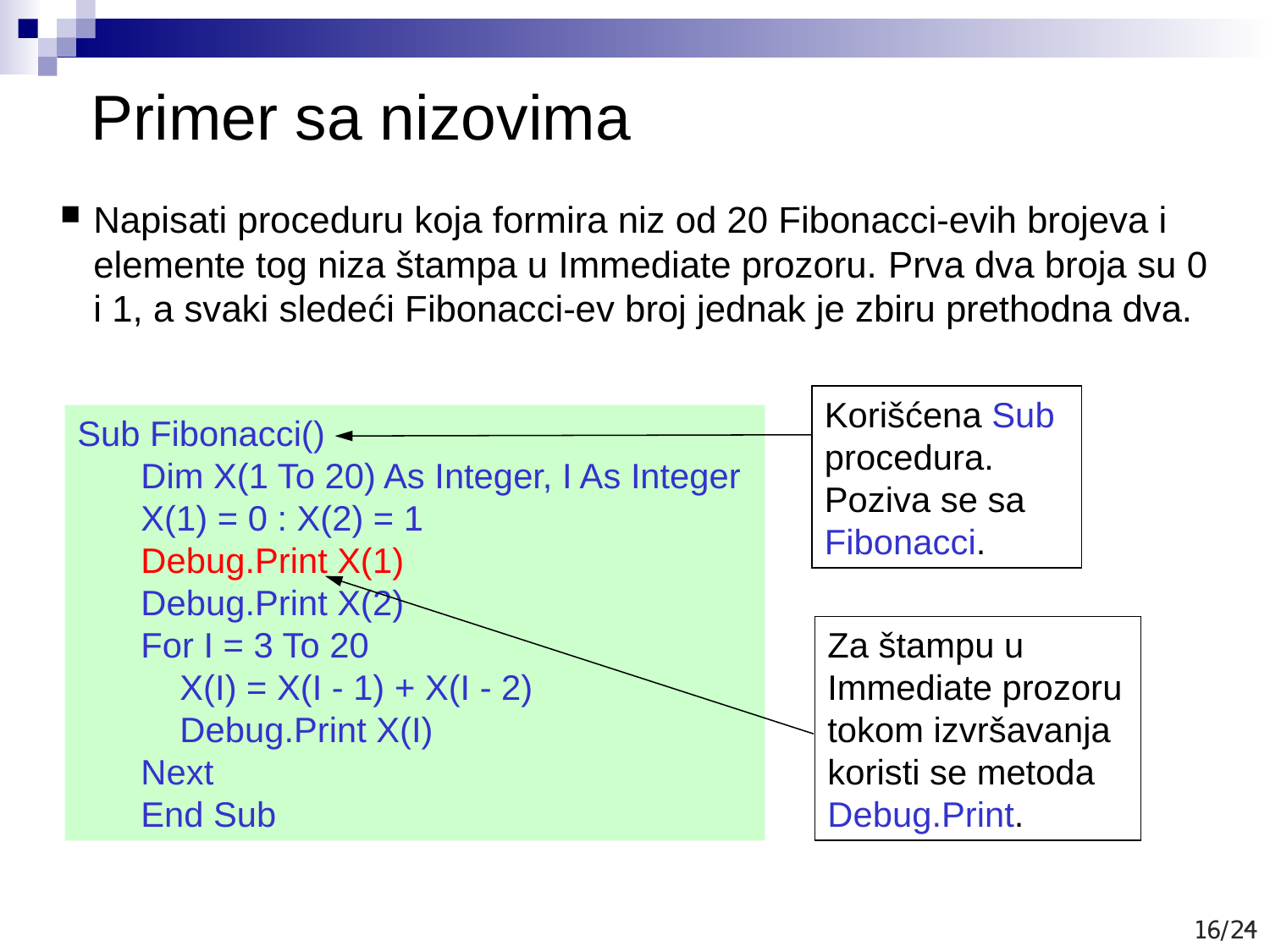

# Primer sa nizovima
Napisati proceduru koja formira niz od 20 Fibonacci-evih brojeva i elemente tog niza štampa u Immediate prozoru. Prva dva broja su 0 i 1, a svaki sledeći Fibonacci-ev broj jednak je zbiru prethodna dva.
Korišćena Sub procedura.
Poziva se sa Fibonacci.
Sub Fibonacci()
Dim X(1 To 20) As Integer, I As Integer
X(1) = 0 : X(2) = 1
Debug.Print X(1)
Debug.Print X(2)
For I = 3 To 20
    X(I) = X(I - 1) + X(I - 2)
    Debug.Print X(I)
Next
End Sub

Za štampu u Immediate prozoru tokom izvršavanja koristi se metoda Debug.Print.
16/24